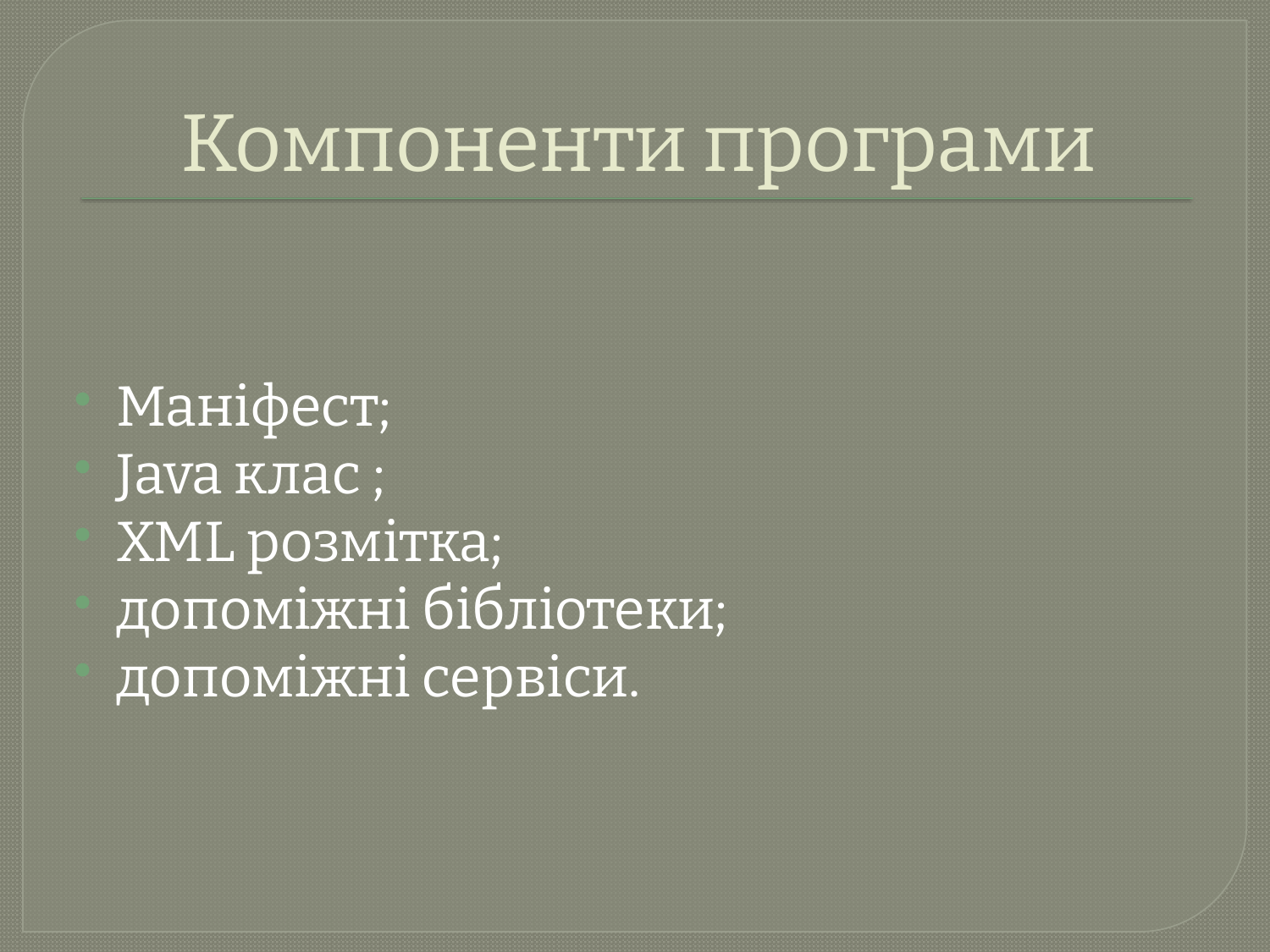

# Компоненти програми

Маніфест;
Java клас ;
XML розмітка;
допоміжні бібліотеки;
допоміжні сервіси.